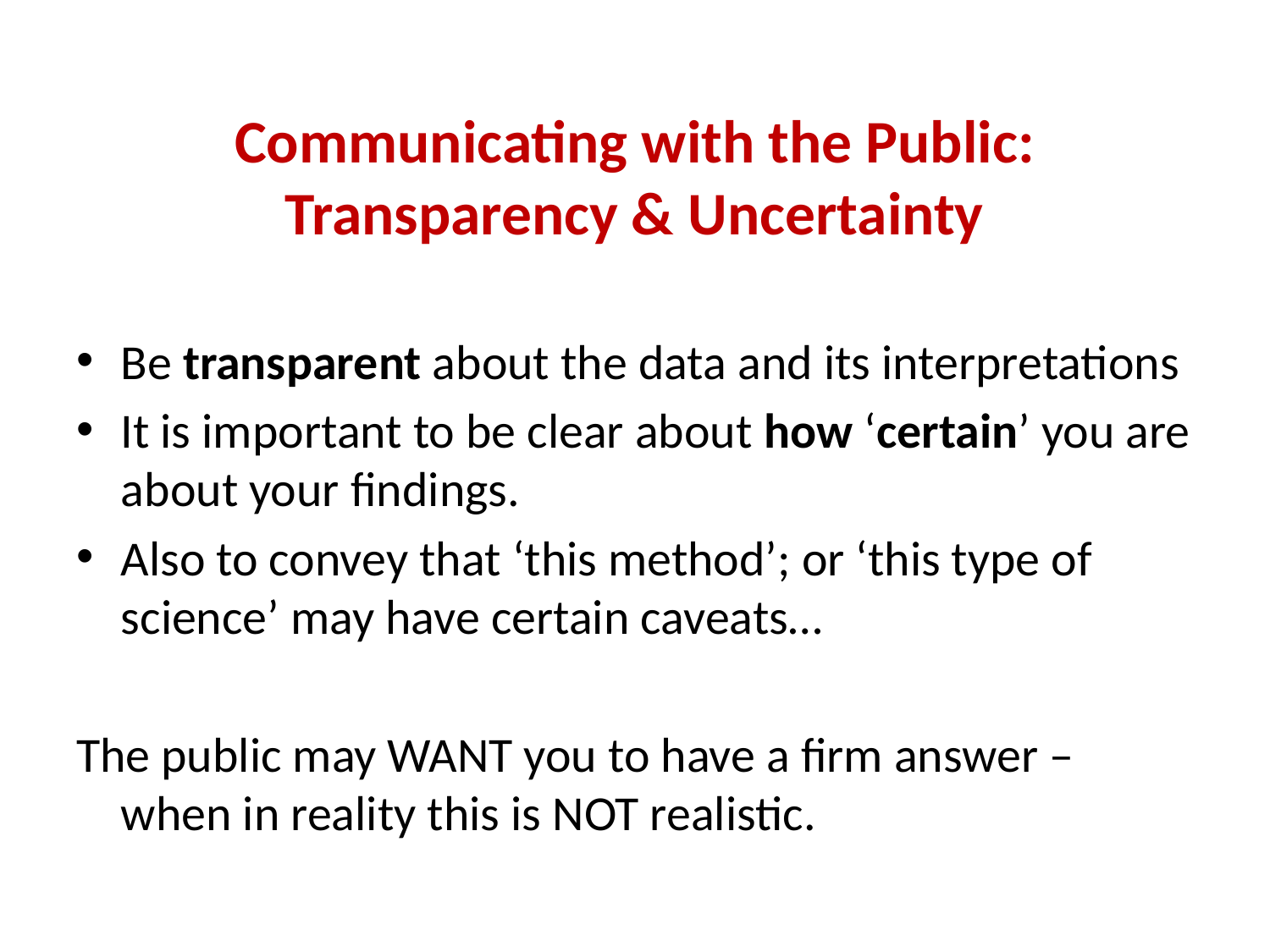

Communicating with the Public: Transparency & Uncertainty
Be transparent about the data and its interpretations
It is important to be clear about how ‘certain’ you are about your findings.
Also to convey that ‘this method’; or ‘this type of science’ may have certain caveats…

The public may WANT you to have a firm answer – when in reality this is NOT realistic.